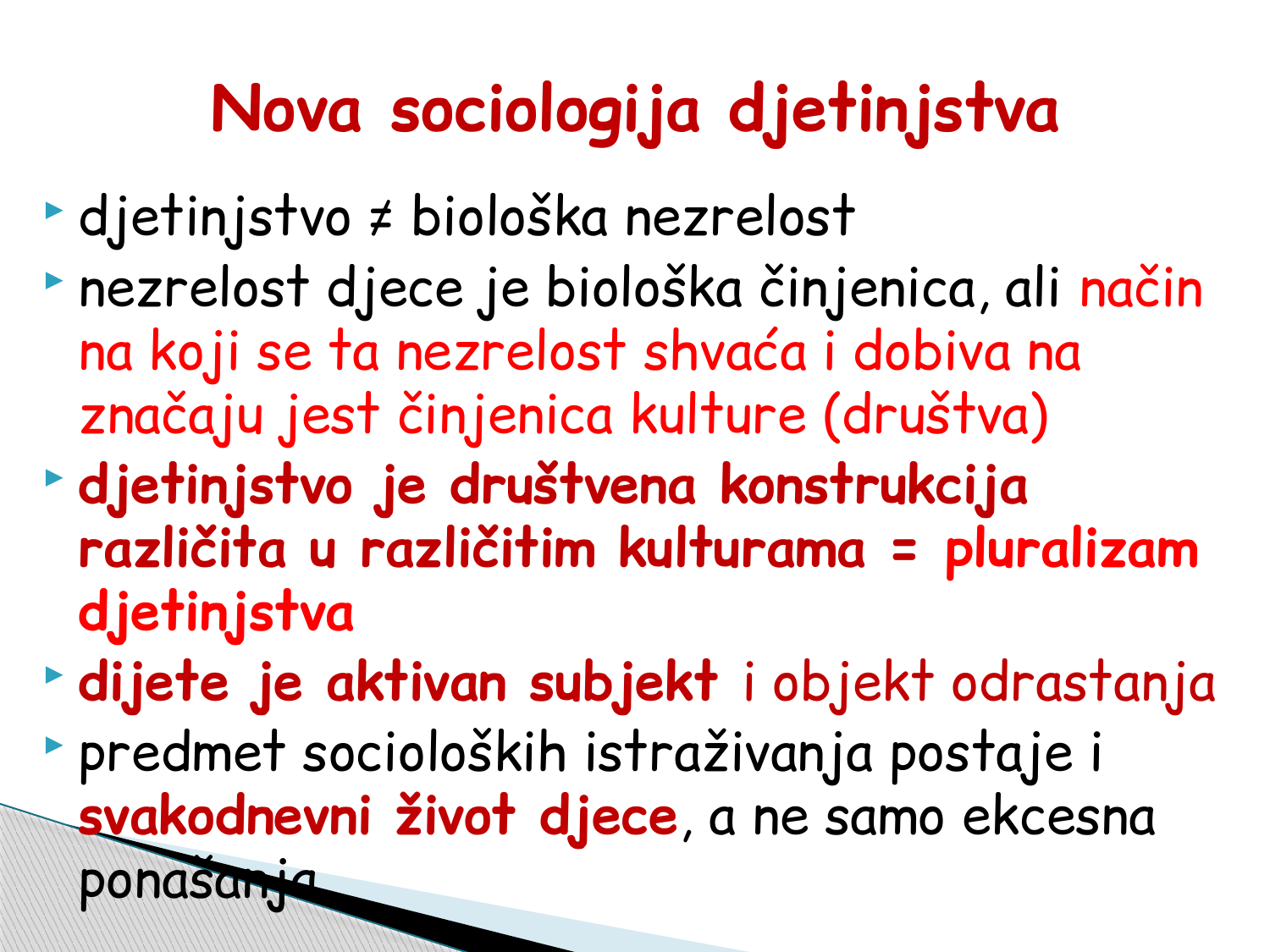

# Nova sociologija djetinjstva
djetinjstvo ≠ biološka nezrelost
nezrelost djece je biološka činjenica, ali način na koji se ta nezrelost shvaća i dobiva na značaju jest činjenica kulture (društva)
djetinjstvo je društvena konstrukcija različita u različitim kulturama = pluralizam djetinjstva
dijete je aktivan subjekt i objekt odrastanja
predmet socioloških istraživanja postaje i svakodnevni život djece, a ne samo ekcesna ponašanja